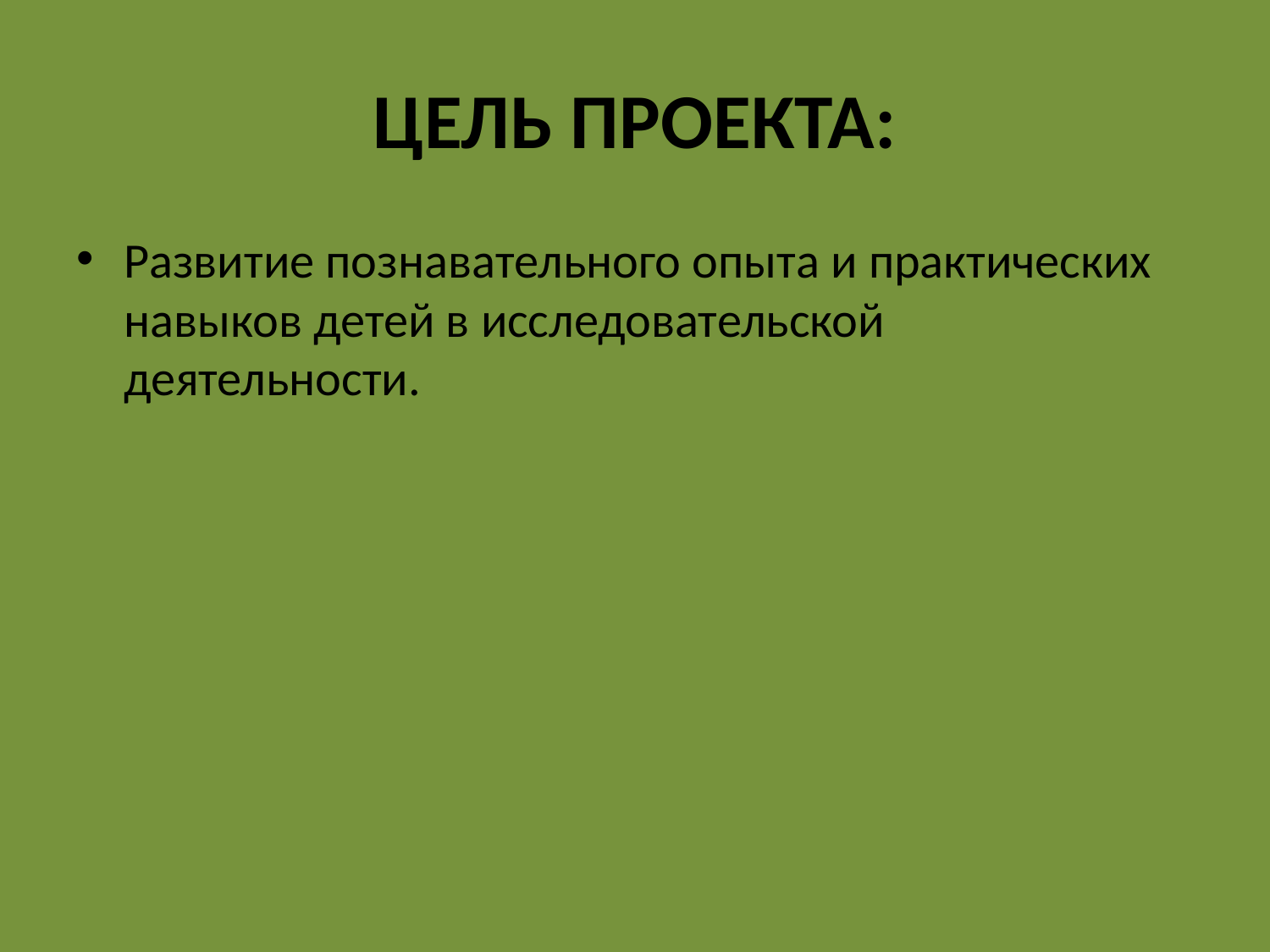

# ЦЕЛЬ ПРОЕКТА:
Развитие познавательного опыта и практических навыков детей в исследовательской деятельности.